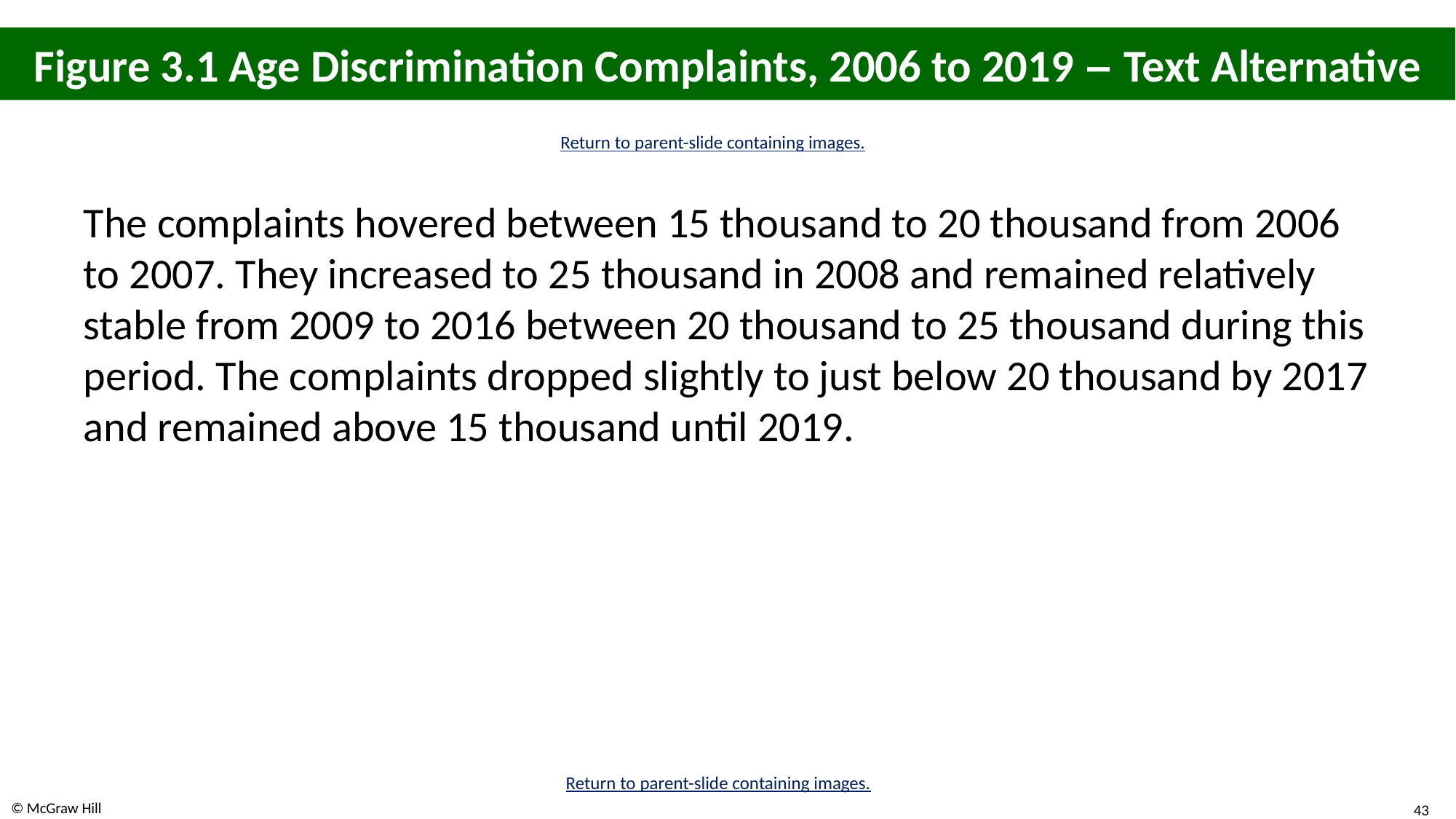

# Figure 3.1 Age Discrimination Complaints, 2006 to 2019 – Text Alternative
Return to parent-slide containing images.
The complaints hovered between 15 thousand to 20 thousand from 2006 to 2007. They increased to 25 thousand in 2008 and remained relatively stable from 2009 to 2016 between 20 thousand to 25 thousand during this period. The complaints dropped slightly to just below 20 thousand by 2017 and remained above 15 thousand until 2019.
Return to parent-slide containing images.